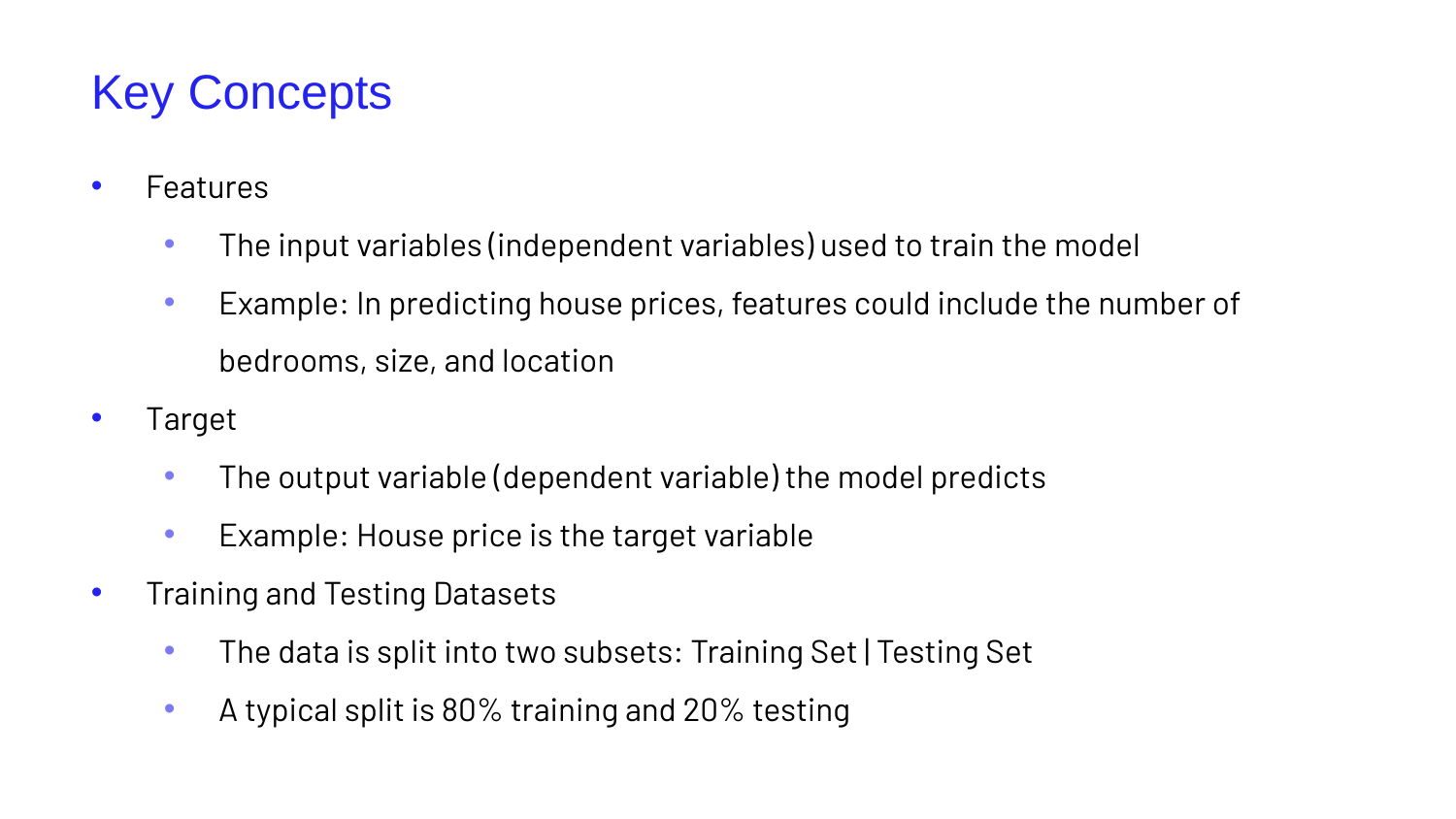

Key Concepts
Features
The input variables (independent variables) used to train the model
Example: In predicting house prices, features could include the number of bedrooms, size, and location
Target
The output variable (dependent variable) the model predicts
Example: House price is the target variable
Training and Testing Datasets
The data is split into two subsets: Training Set | Testing Set
A typical split is 80% training and 20% testing